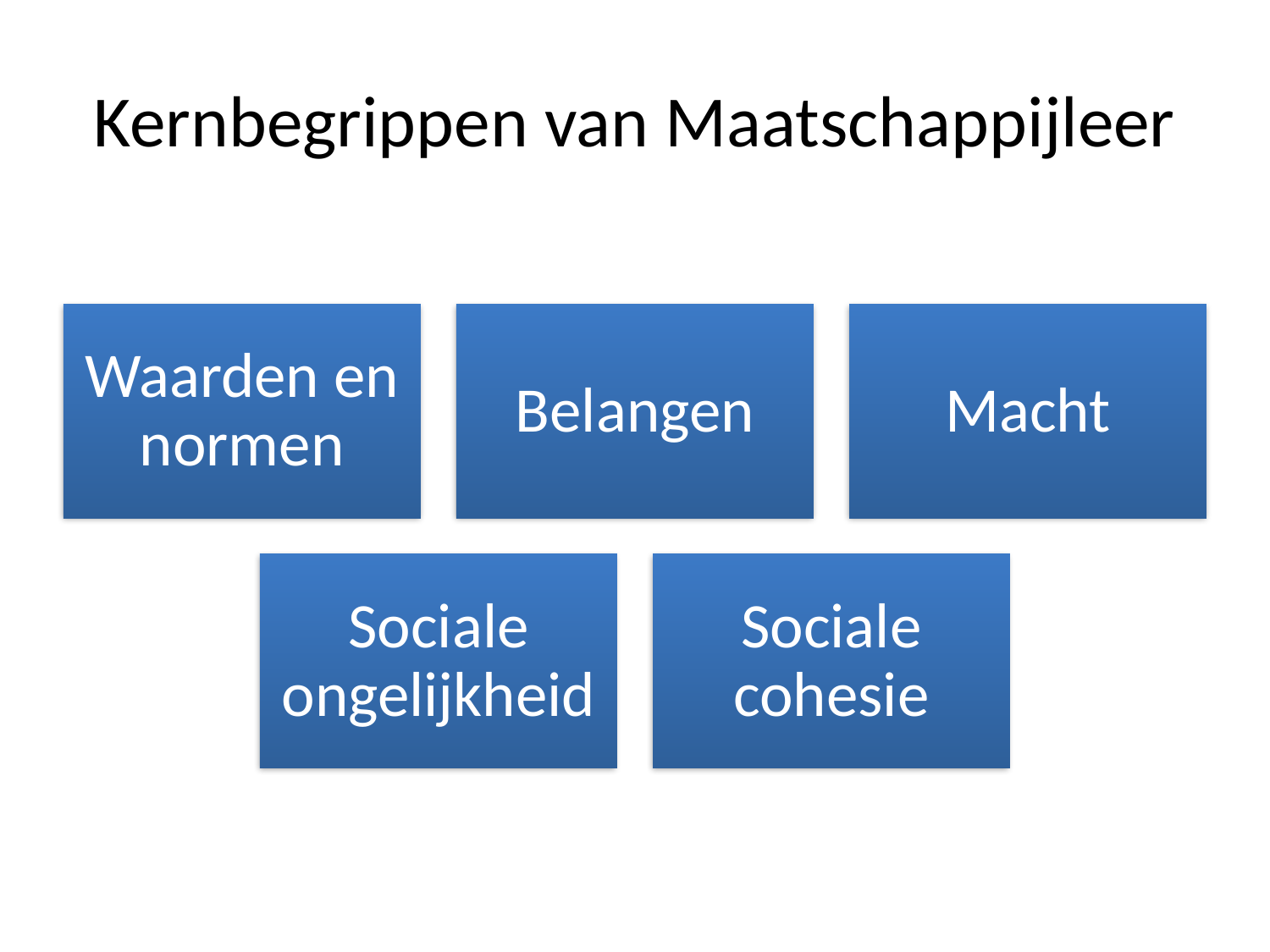

# Kernbegrippen van Maatschappijleer
Waarden en normen
Belangen
Macht
Sociale ongelijkheid
Sociale cohesie